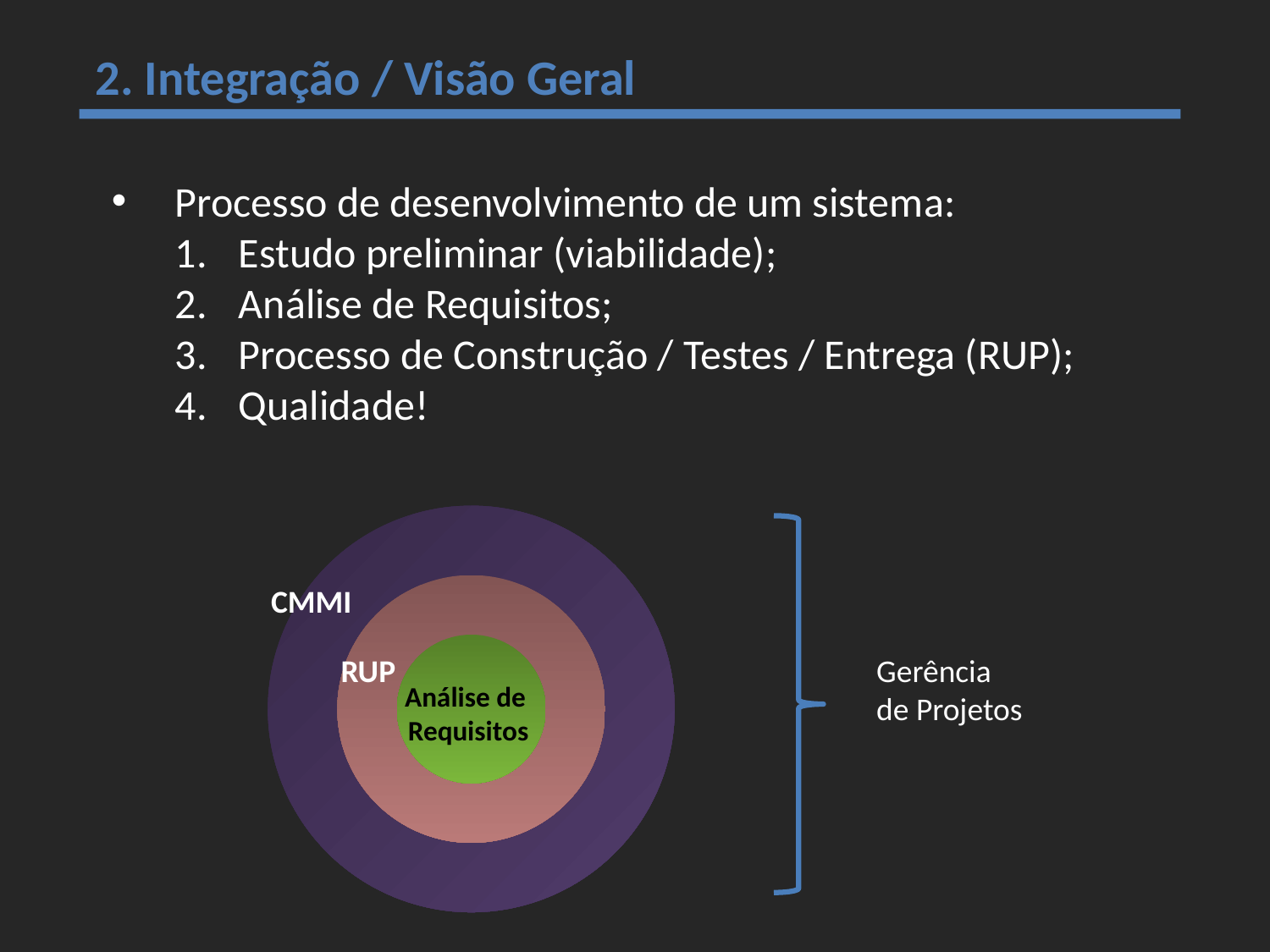

2. Integração / Visão Geral

Processo de desenvolvimento de um sistema:
Estudo preliminar (viabilidade);
Análise de Requisitos;
Processo de Construção / Testes / Entrega (RUP);
Qualidade!

CMMI

RUP
Análise de
Requisitos

Gerência
de Projetos